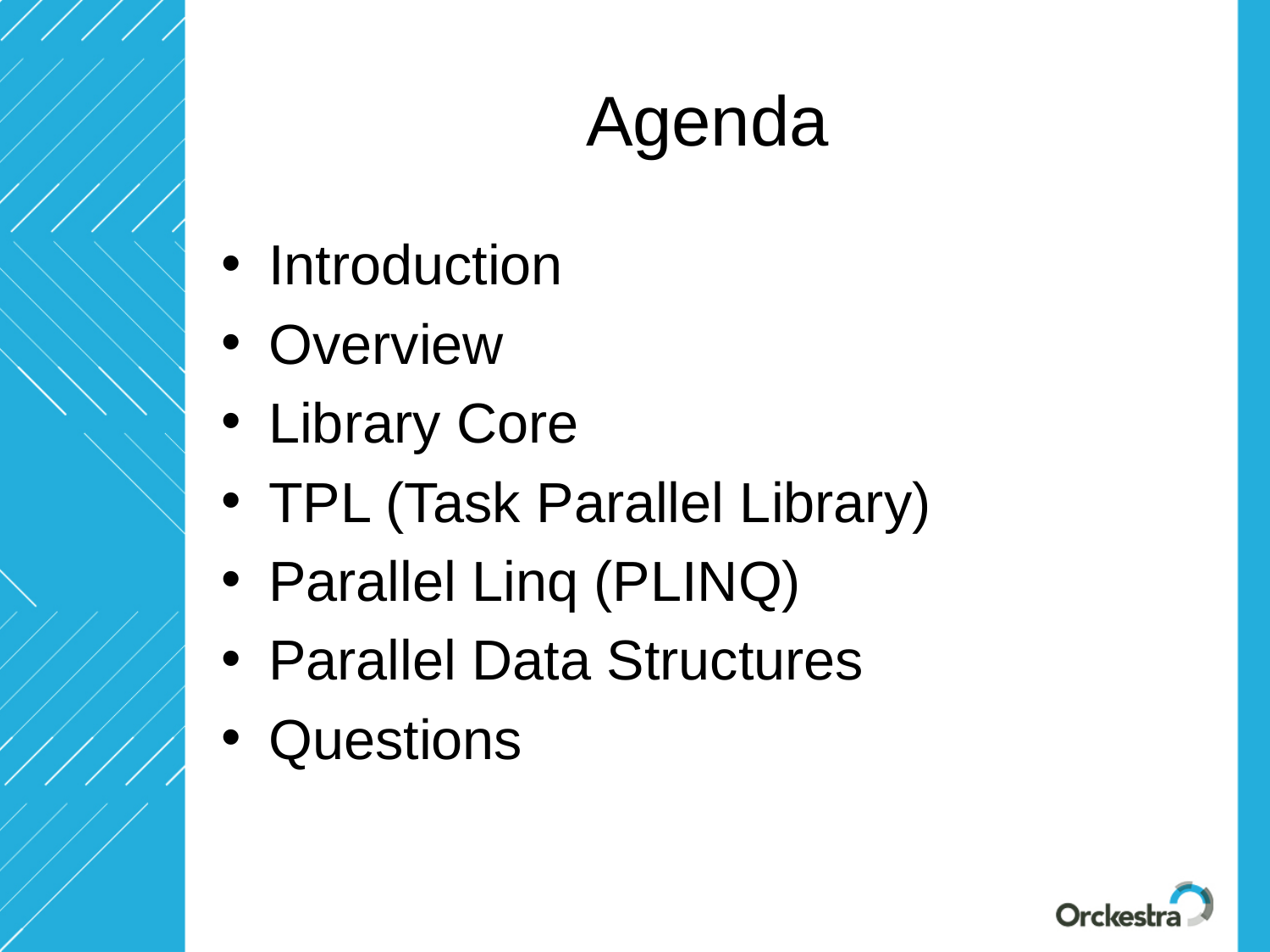

# Agenda
Introduction
Overview
Library Core
TPL (Task Parallel Library)
Parallel Linq (PLINQ)
Parallel Data Structures
Questions